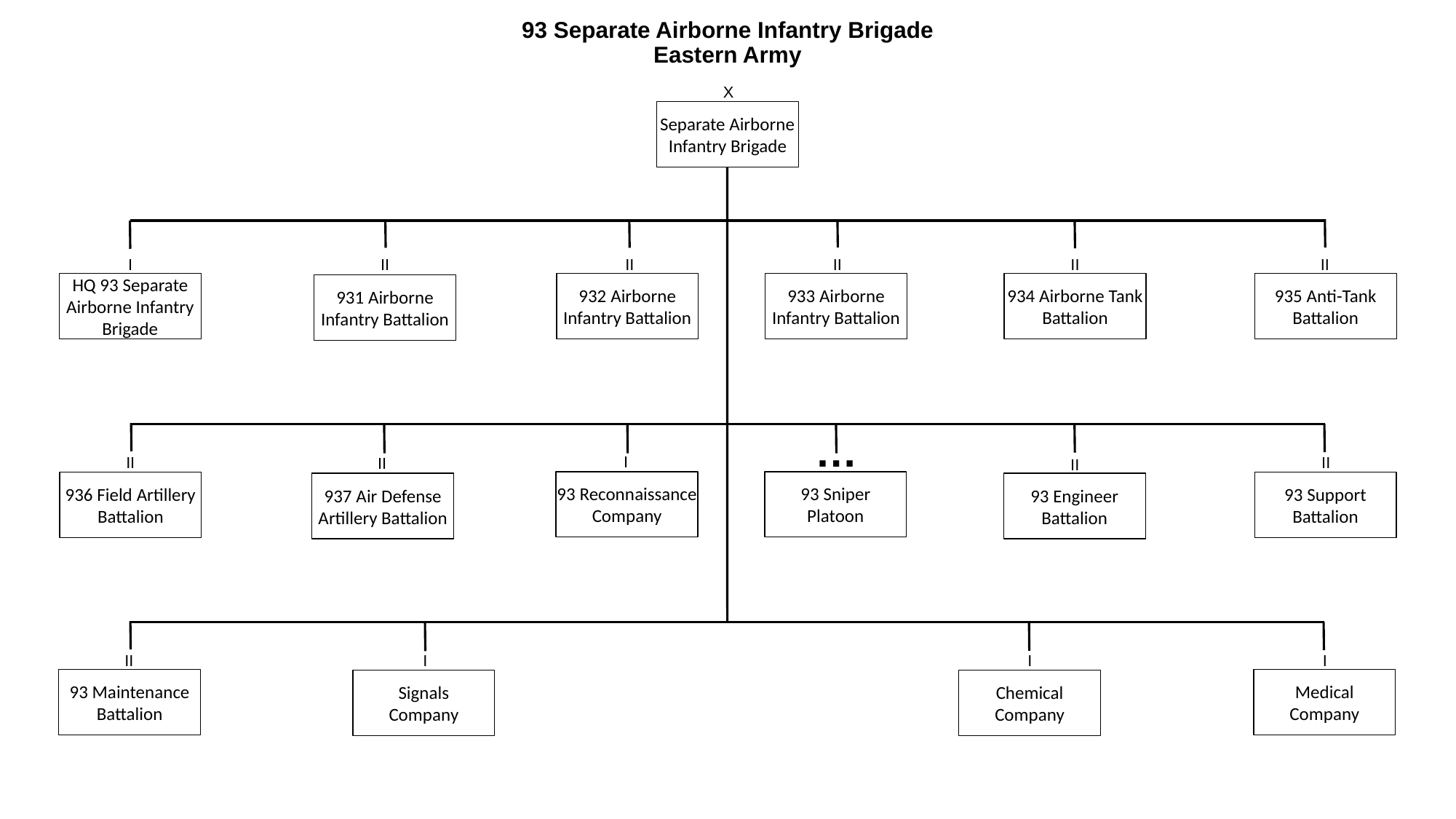

# 93 Separate Airborne Infantry Brigade Eastern Army
X
Separate Airborne Infantry Brigade
I
II
II
II
II
II
HQ 93 Separate Airborne Infantry Brigade
932 Airborne Infantry Battalion
933 Airborne Infantry Battalion
934 Airborne Tank
Battalion
935 Anti-Tank
Battalion
931 Airborne Infantry Battalion
…
I
II
II
II
II
93 Reconnaissance Company
93 Sniper
Platoon
936 Field Artillery Battalion
93 Support
Battalion
937 Air Defense
Artillery Battalion
93 Engineer
Battalion
II
I
I
I
93 Maintenance
Battalion
Medical
Company
Signals
Company
Chemical
Company